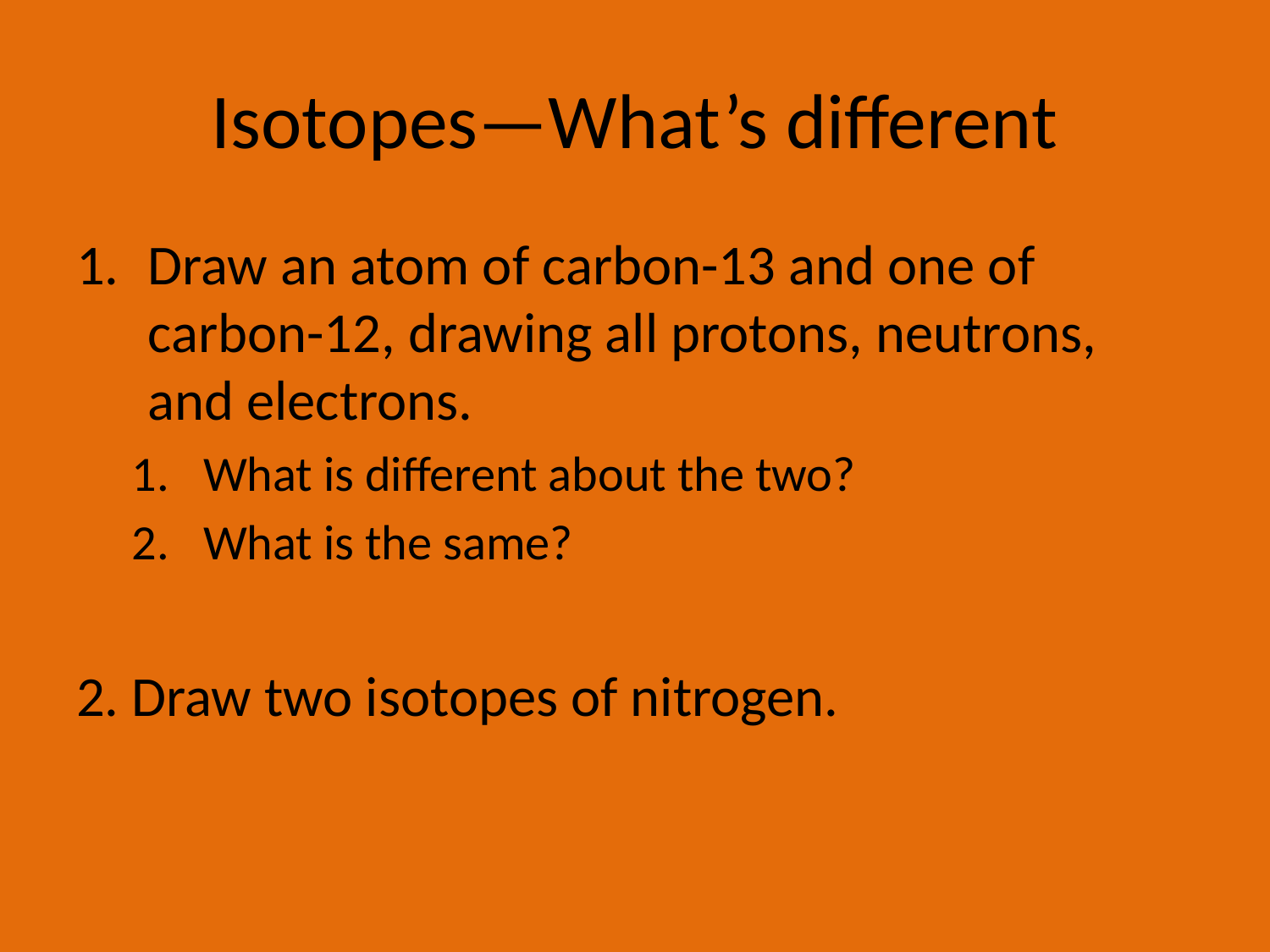

# Isotopes—What’s different
Draw an atom of carbon-13 and one of carbon-12, drawing all protons, neutrons, and electrons.
What is different about the two?
What is the same?

2. Draw two isotopes of nitrogen.